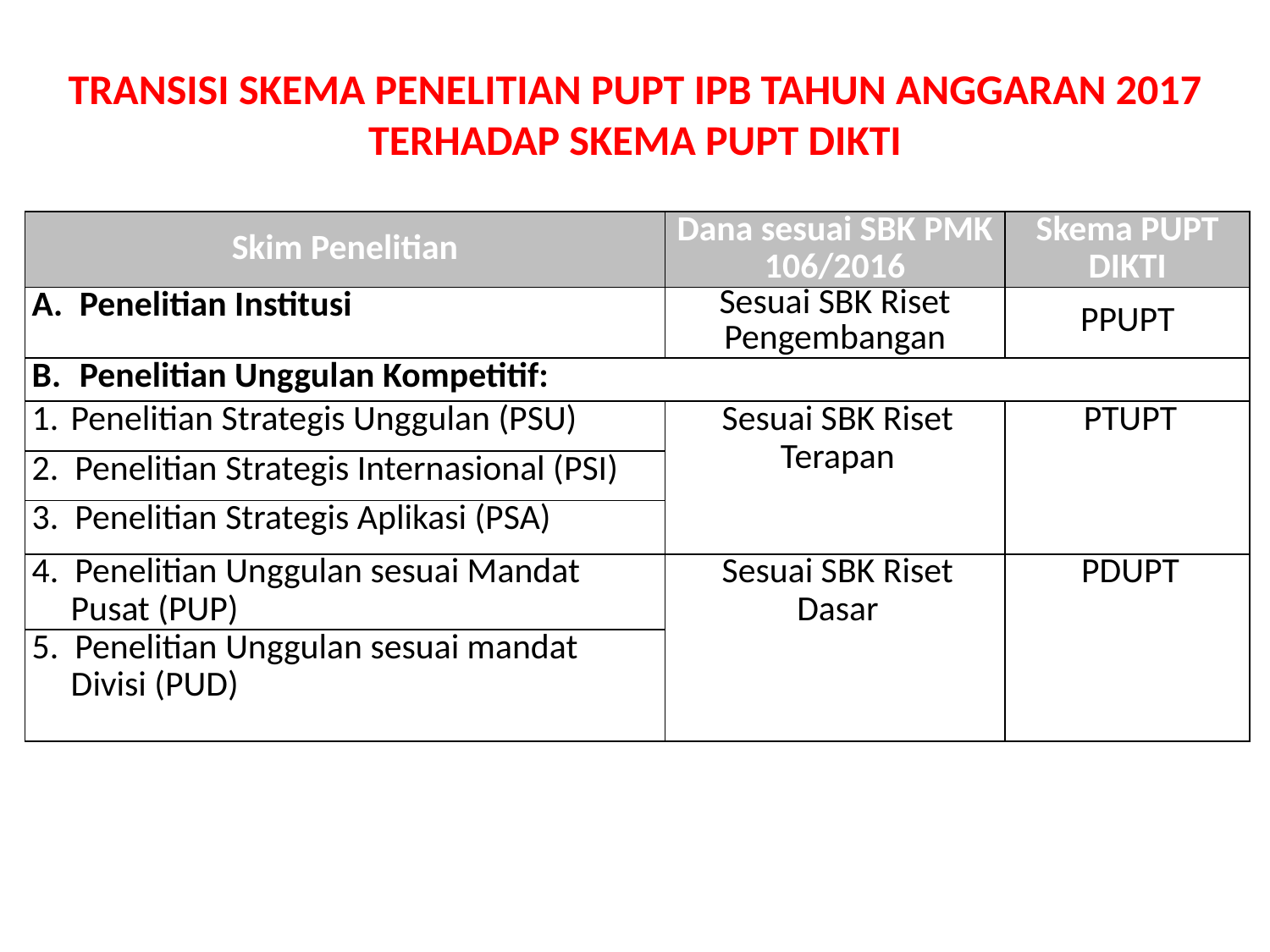

TRANSISI SKEMA PENELITIAN PUPT IPB TAHUN ANGGARAN 2017 TERHADAP SKEMA PUPT DIKTI
| Skim Penelitian | Dana sesuai SBK PMK 106/2016 | Skema PUPT DIKTI |
| --- | --- | --- |
| Penelitian Institusi | Sesuai SBK Riset Pengembangan | PPUPT |
| Penelitian Unggulan Kompetitif: |  |  |
| Penelitian Strategis Unggulan (PSU) | Sesuai SBK Riset Terapan | PTUPT |
| 2. Penelitian Strategis Internasional (PSI) |  |  |
| 3. Penelitian Strategis Aplikasi (PSA) |  |  |
| 4. Penelitian Unggulan sesuai Mandat Pusat (PUP) | Sesuai SBK Riset Dasar | PDUPT |
| 5. Penelitian Unggulan sesuai mandat Divisi (PUD) |  |  |